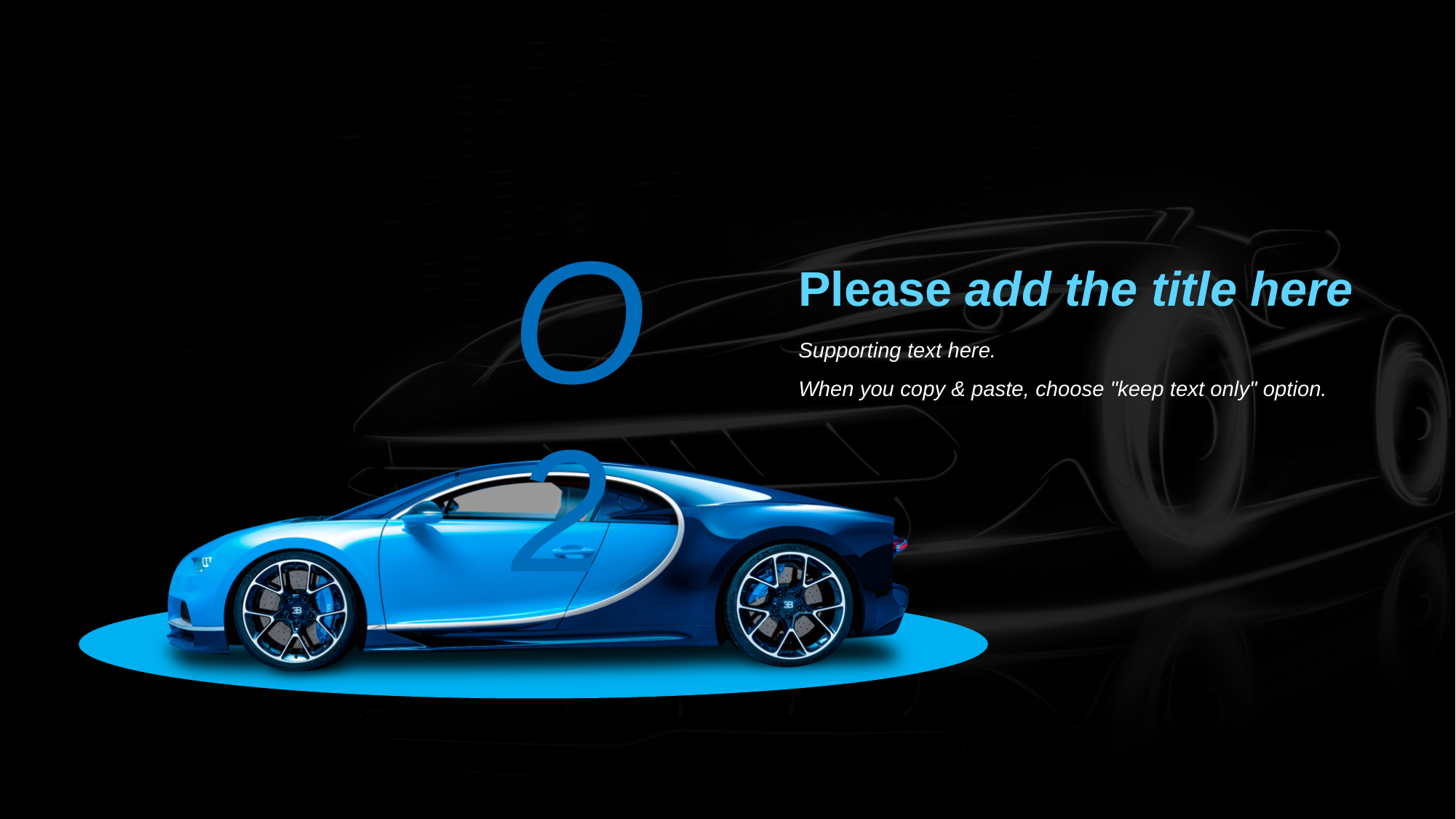

O2
# Please add the title here
Supporting text here.
When you copy & paste, choose "keep text only" option.